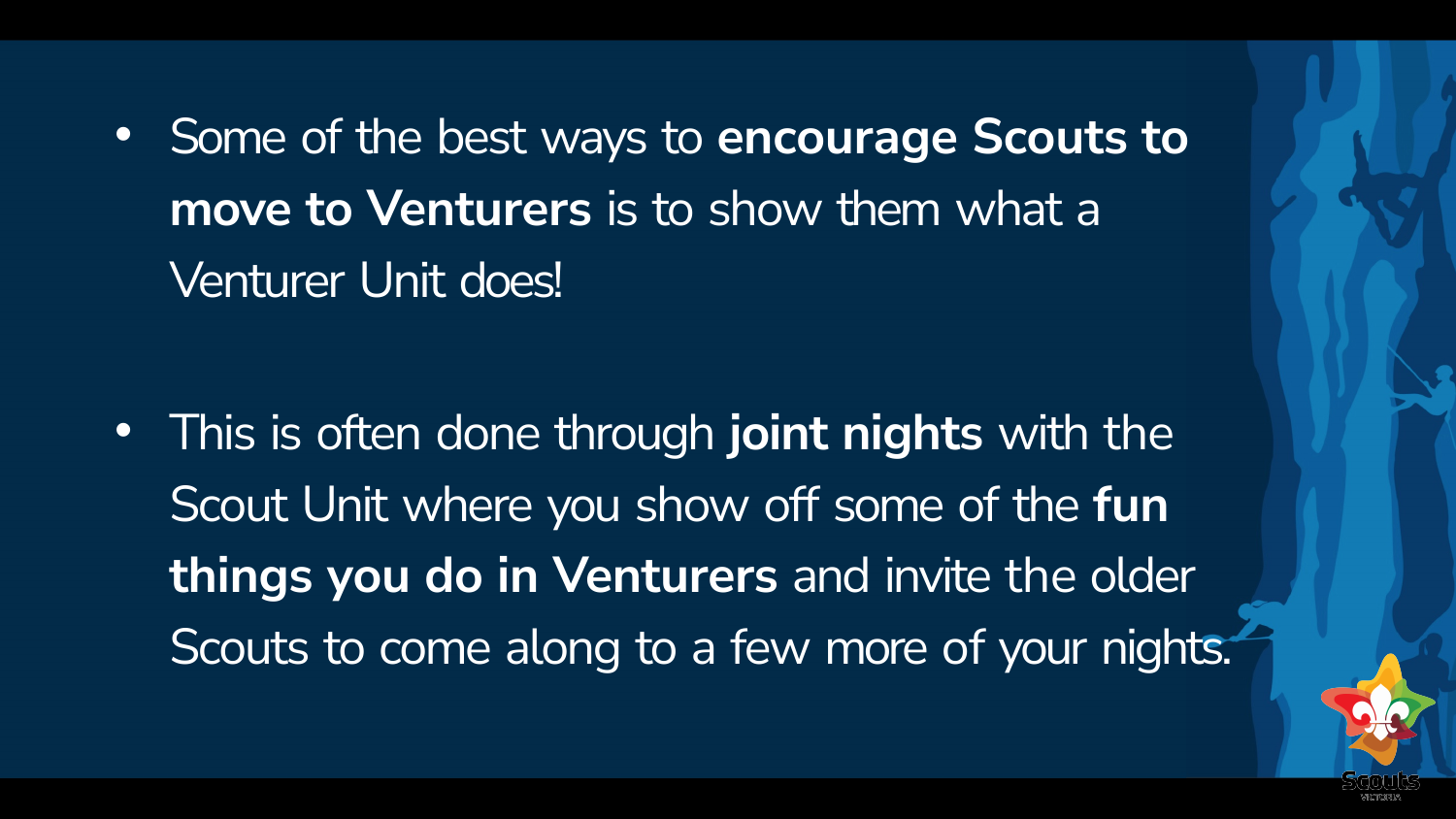

Some of the best ways to encourage Scouts to move to Venturers is to show them what a Venturer Unit does!

This is often done through joint nights with the Scout Unit where you show off some of the fun things you do in Venturers and invite the older Scouts to come along to a few more of your nights.